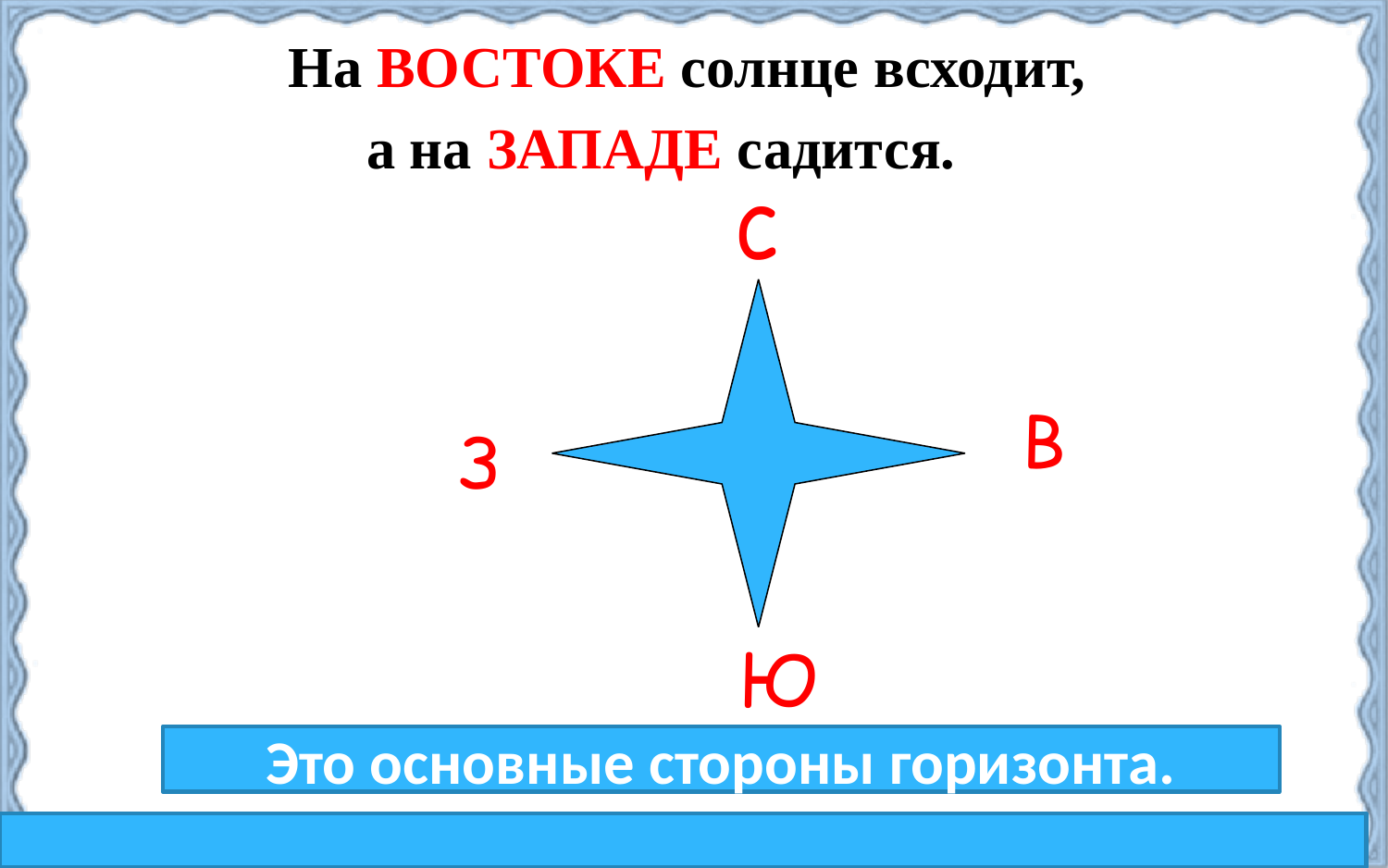

На ВОСТОКЕ солнце всходит,
а на ЗАПАДЕ садится.
С

Ю
В
З
Это основные стороны горизонта.